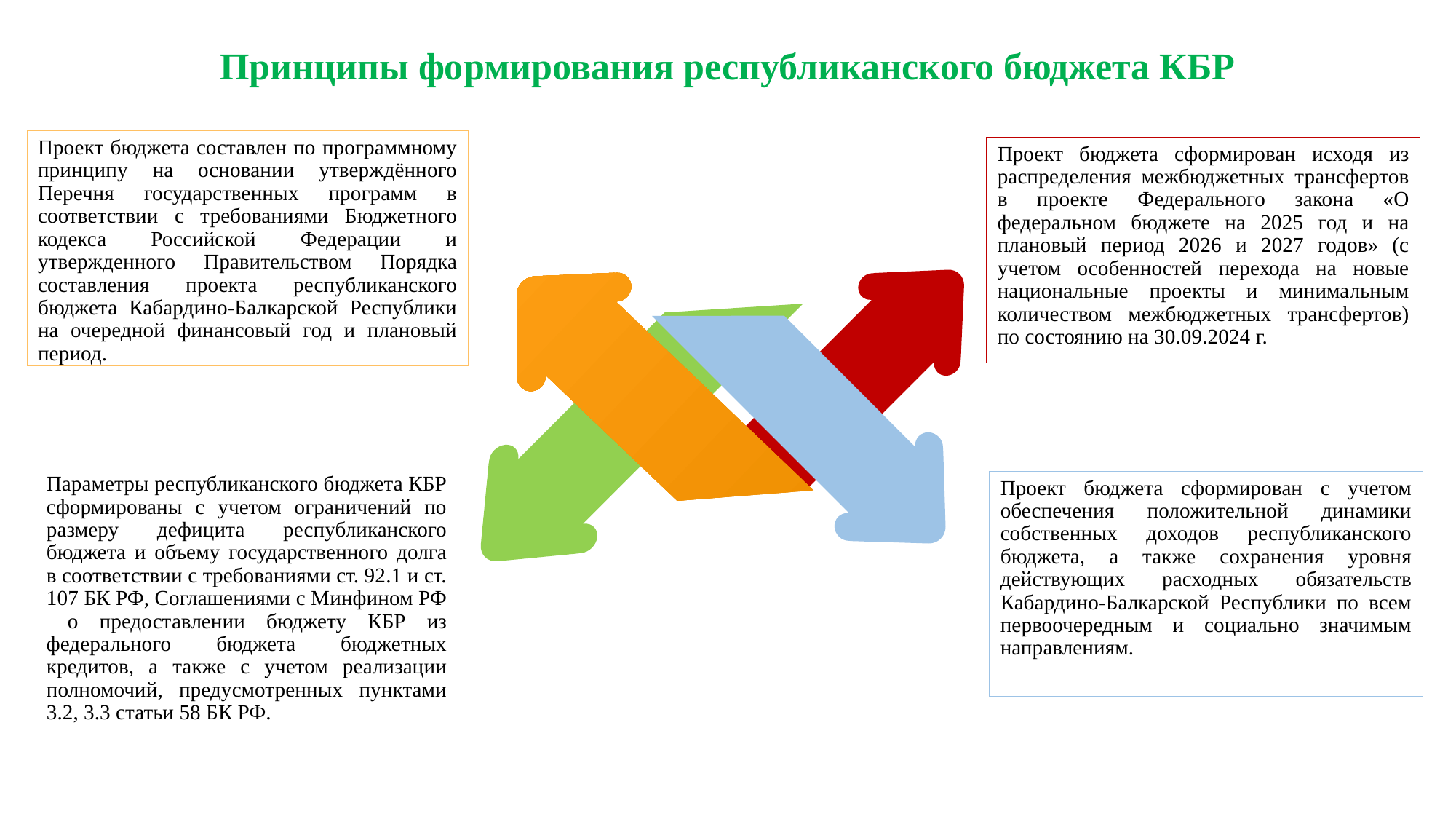

# Принципы формирования республиканского бюджета КБР
Проект бюджета составлен по программному принципу на основании утверждённого Перечня государственных программ в соответствии с требованиями Бюджетного кодекса Российской Федерации и утвержденного Правительством Порядка составления проекта республиканского бюджета Кабардино-Балкарской Республики на очередной финансовый год и плановый период.
Проект бюджета сформирован исходя из распределения межбюджетных трансфертов в проекте Федерального закона «О федеральном бюджете на 2025 год и на плановый период 2026 и 2027 годов» (с учетом особенностей перехода на новые национальные проекты и минимальным количеством межбюджетных трансфертов) по состоянию на 30.09.2024 г.

Параметры республиканского бюджета КБР сформированы с учетом ограничений по размеру дефицита республиканского бюджета и объему государственного долга в соответствии с требованиями ст. 92.1 и ст. 107 БК РФ, Соглашениями с Минфином РФ  о предоставлении бюджету КБР из федерального бюджета бюджетных кредитов, а также с учетом реализации полномочий, предусмотренных пунктами 3.2, 3.3 статьи 58 БК РФ.
Проект бюджета сформирован с учетом обеспечения положительной динамики собственных доходов республиканского бюджета, а также сохранения уровня действующих расходных обязательств Кабардино-Балкарской Республики по всем первоочередным и социально значимым направлениям.